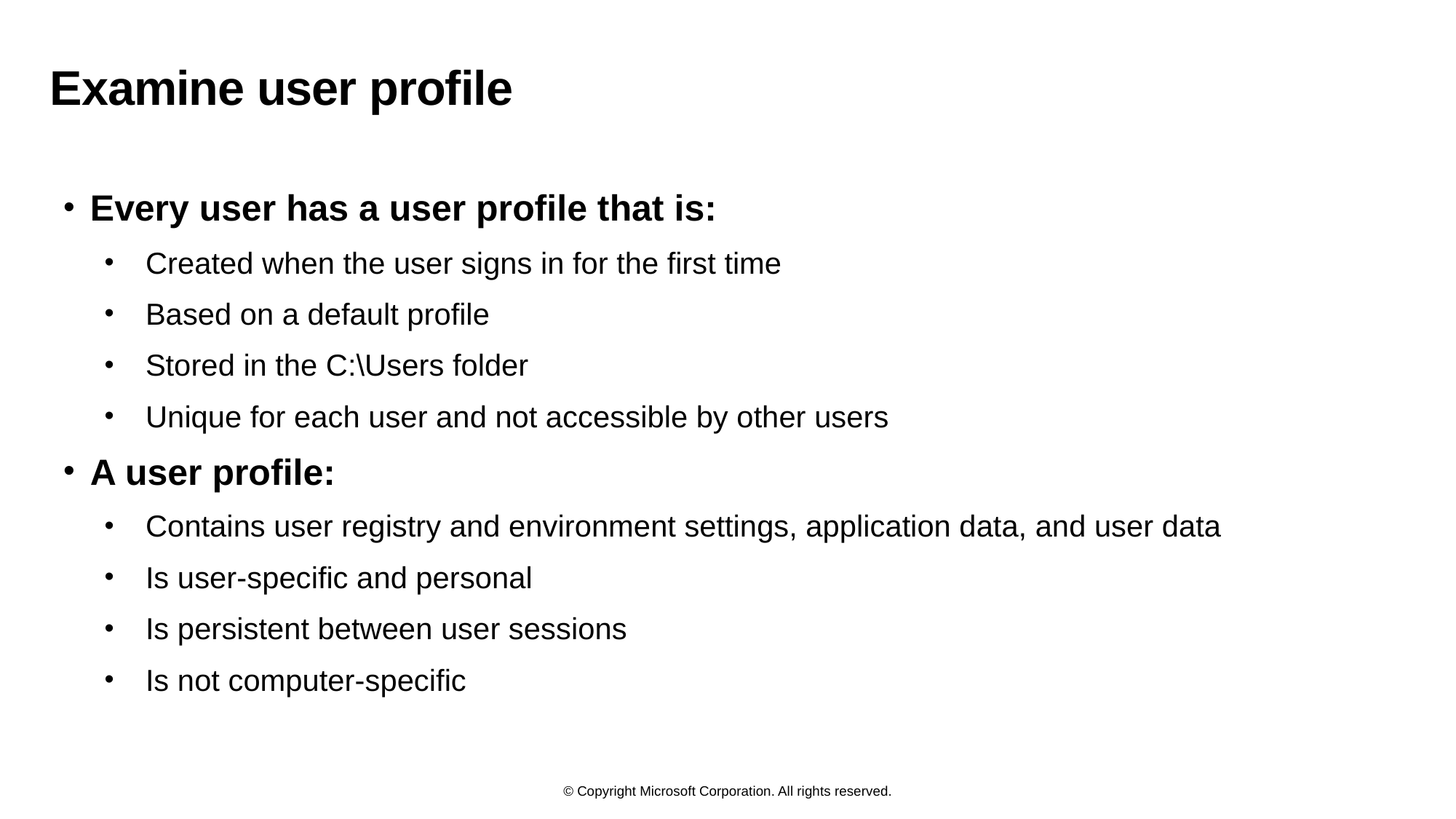

# Examine user profile
Every user has a user profile that is:
Created when the user signs in for the first time
Based on a default profile
Stored in the C:\Users folder
Unique for each user and not accessible by other users
A user profile:
Contains user registry and environment settings, application data, and user data
Is user-specific and personal
Is persistent between user sessions
Is not computer-specific